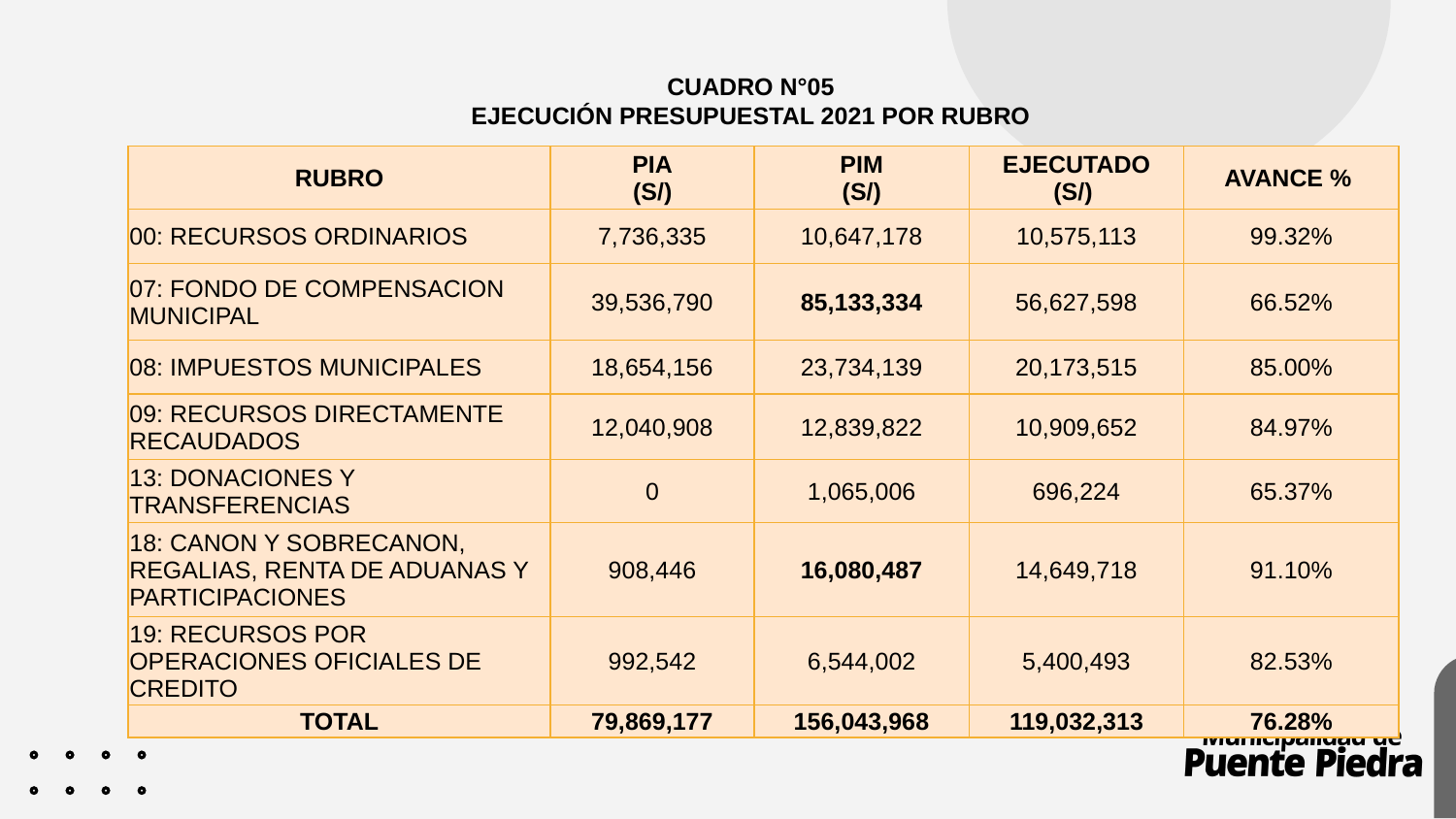

CUADRO N°05
EJECUCIÓN PRESUPUESTAL 2021 POR RUBRO
| RUBRO | PIA (S/) | PIM (S/) | EJECUTADO (S/) | AVANCE % |
| --- | --- | --- | --- | --- |
| 00: RECURSOS ORDINARIOS | 7,736,335 | 10,647,178 | 10,575,113 | 99.32% |
| 07: FONDO DE COMPENSACION MUNICIPAL | 39,536,790 | 85,133,334 | 56,627,598 | 66.52% |
| 08: IMPUESTOS MUNICIPALES | 18,654,156 | 23,734,139 | 20,173,515 | 85.00% |
| 09: RECURSOS DIRECTAMENTE RECAUDADOS | 12,040,908 | 12,839,822 | 10,909,652 | 84.97% |
| 13: DONACIONES Y TRANSFERENCIAS | 0 | 1,065,006 | 696,224 | 65.37% |
| 18: CANON Y SOBRECANON, REGALIAS, RENTA DE ADUANAS Y PARTICIPACIONES | 908,446 | 16,080,487 | 14,649,718 | 91.10% |
| 19: RECURSOS POR OPERACIONES OFICIALES DE CREDITO | 992,542 | 6,544,002 | 5,400,493 | 82.53% |
| TOTAL | 79,869,177 | 156,043,968 | 119,032,313 | 76.28% |